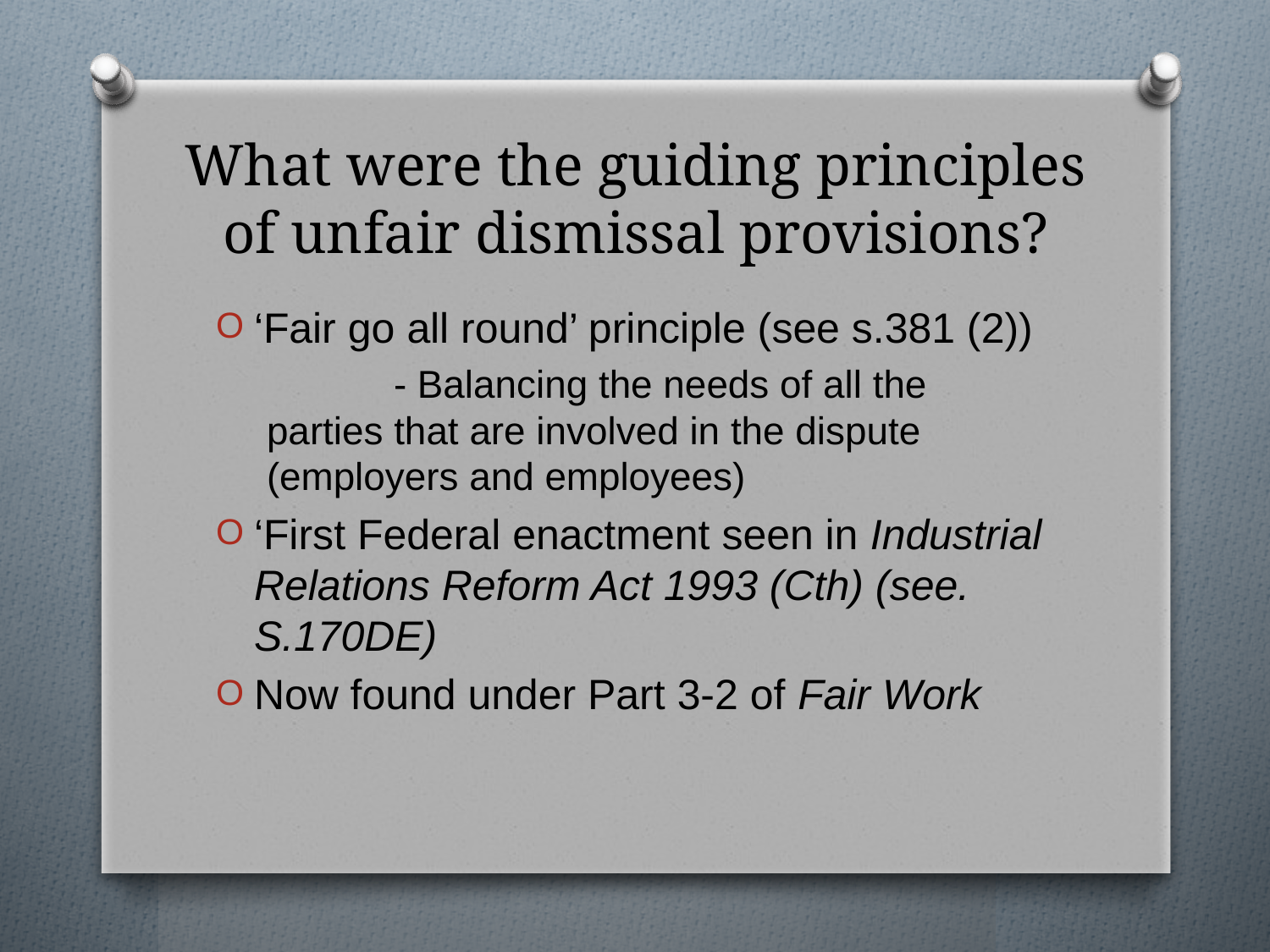

# What were the guiding principles of unfair dismissal provisions?
‘Fair go all round’ principle (see s.381 (2))
	- Balancing the needs of all the parties that are involved in the dispute (employers and employees)
‘First Federal enactment seen in Industrial Relations Reform Act 1993 (Cth) (see. S.170DE)
Now found under Part 3-2 of Fair Work